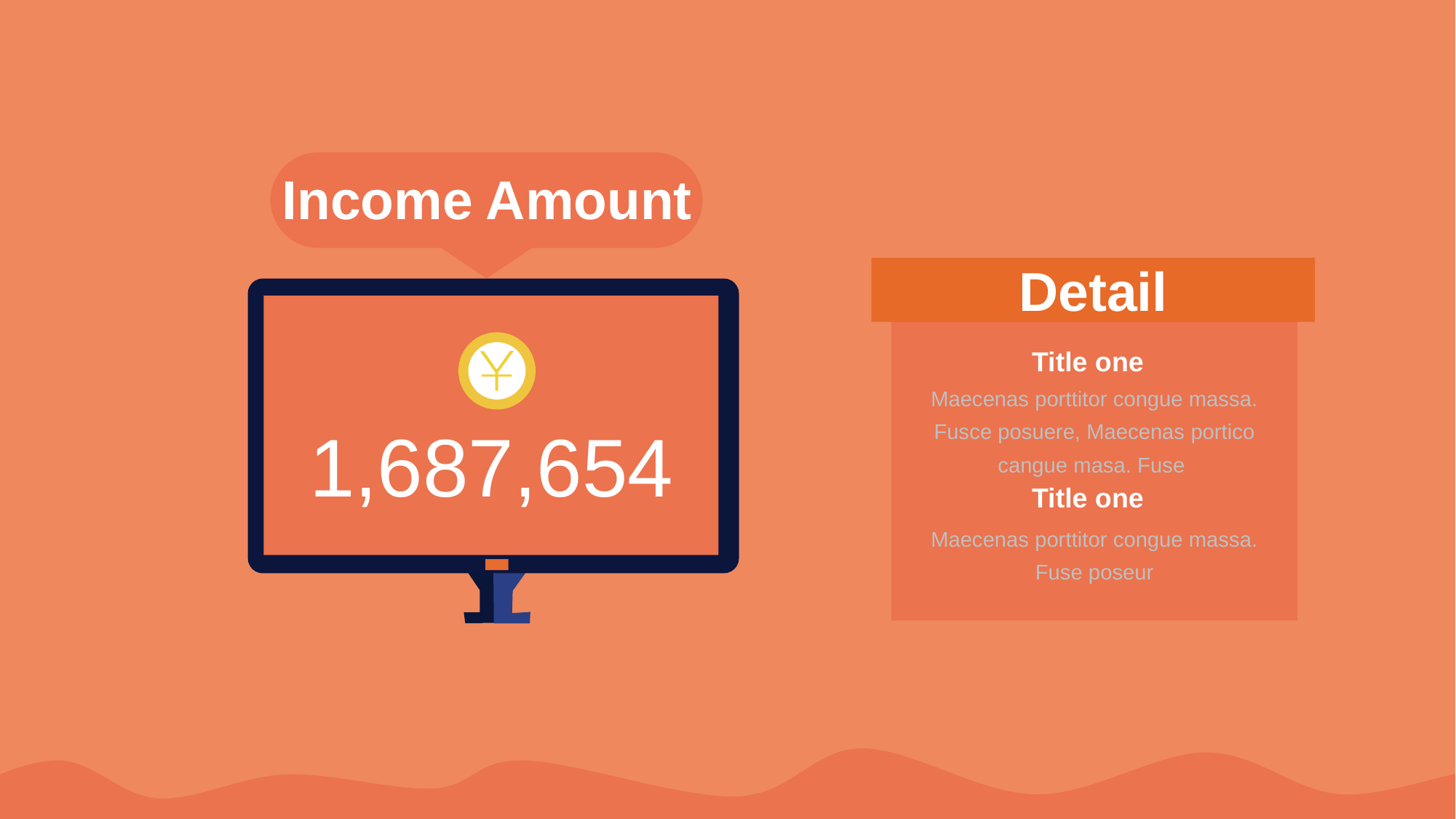

Income Amount
Detail

Title one
Maecenas porttitor congue massa. Fusce posuere, Maecenas portico cangue masa. Fuse
Title one
Maecenas porttitor congue massa. Fuse poseur

1,687,654